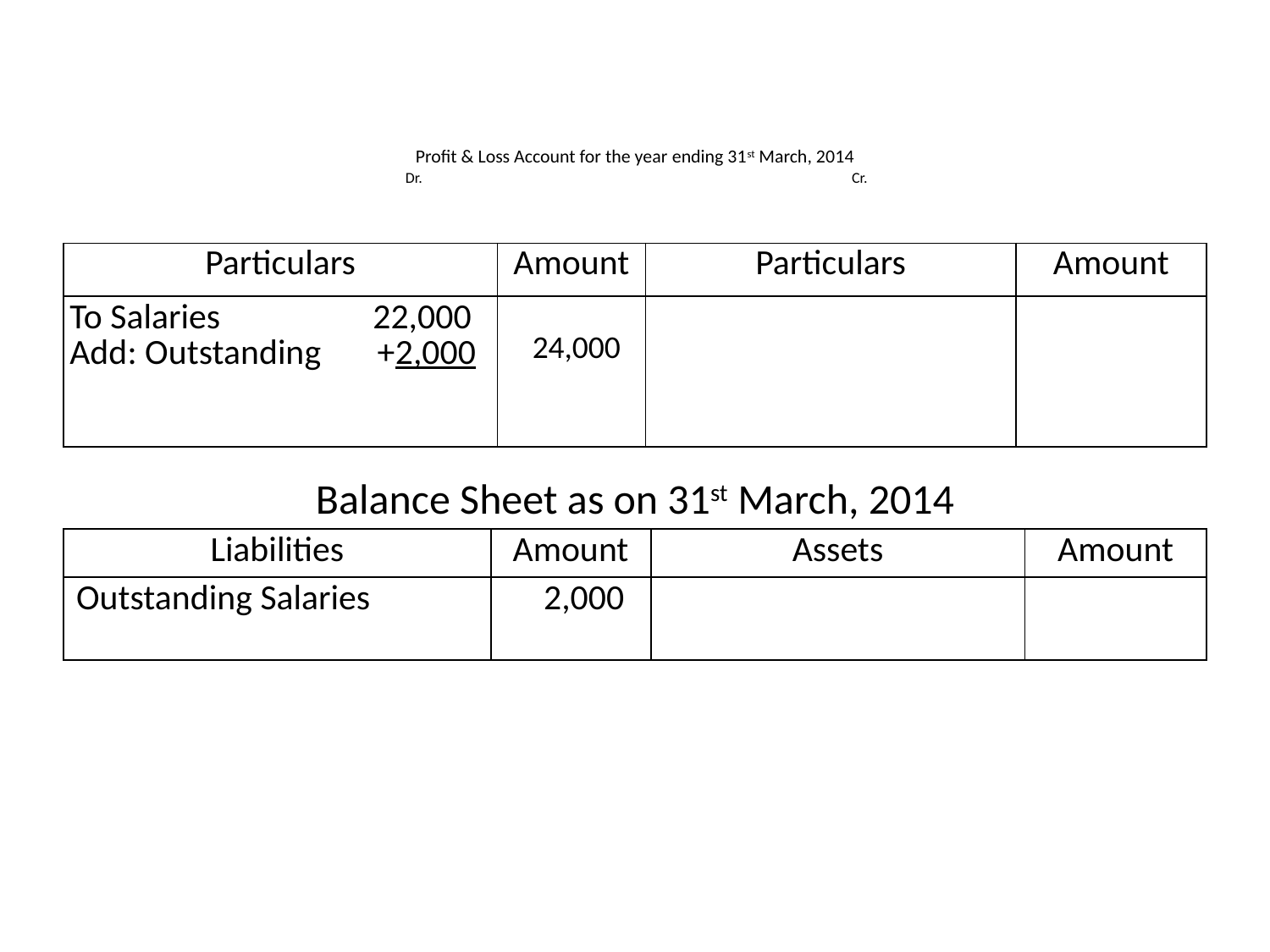

# Profit & Loss Account for the year ending 31st March, 2014 Dr.                                                                                                                               Cr.
| Particulars | Amount | Particulars | Amount |
| --- | --- | --- | --- |
| To Salaries 22,000 Add: Outstanding +2,000 | 24,000 |  |  |
Balance Sheet as on 31st March, 2014

| Liabilities | Amount | Assets | Amount |
| --- | --- | --- | --- |
| Outstanding Salaries | 2,000 |  |  |